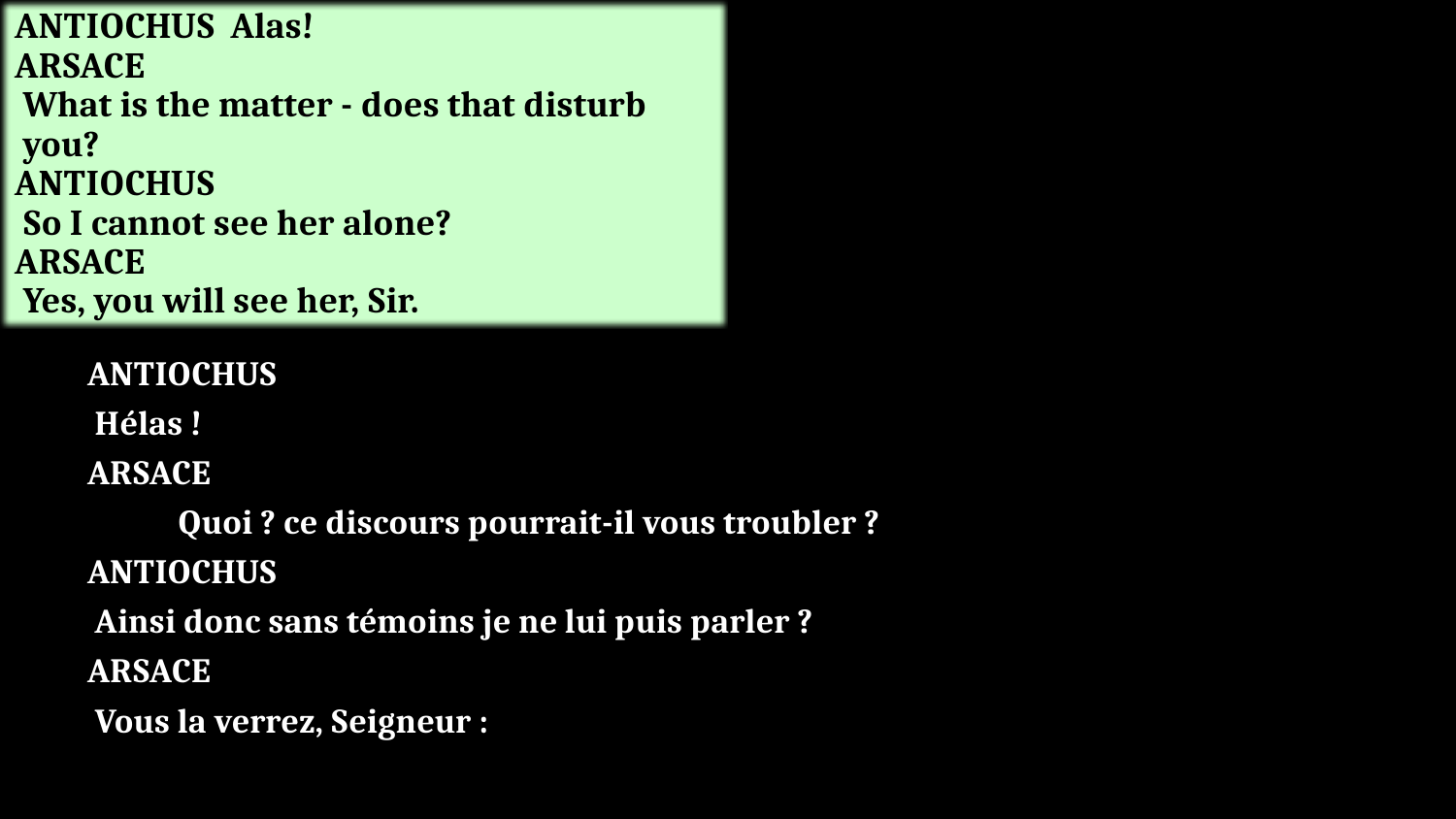

ANTIOCHUS  Alas!
ARSACE
 What is the matter - does that disturb
 you?
ANTIOCHUS
 So I cannot see her alone?
ARSACE
 Yes, you will see her, Sir.
# ANTIOCHUS Hélas ! ARSACE Quoi ? ce discours pourrait-il vous troubler ? ANTIOCHUS Ainsi donc sans témoins je ne lui puis parler ? ARSACE Vous la verrez, Seigneur :